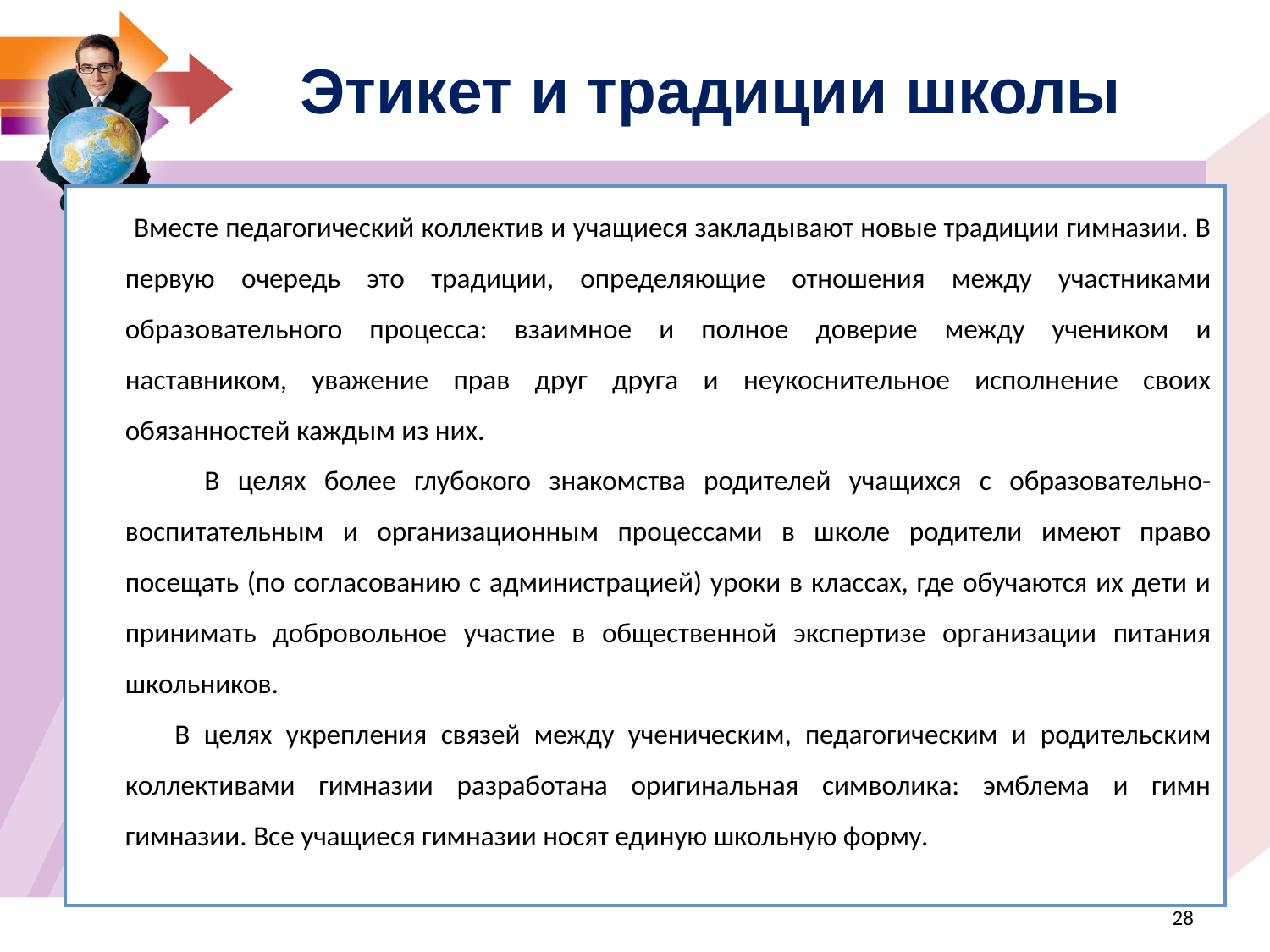

Этикет и традиции школы
         Вместе педагогический коллектив и учащиеся закладывают новые традиции гимназии. В первую очередь это традиции, определяющие отношения между участниками образовательного процесса: взаимное и полное доверие между учеником и наставником, уважение прав друг друга и неукоснительное исполнение своих обязанностей каждым из них.
       В целях более глубокого знакомства родителей учащихся с образовательно-воспитательным и организационным процессами в школе родители имеют право посещать (по согласованию с администрацией) уроки в классах, где обучаются их дети и принимать добровольное участие в общественной экспертизе организации питания школьников.
       В целях укрепления связей между ученическим, педагогическим и родительским коллективами гимназии разработана оригинальная символика: эмблема и гимн гимназии. Все учащиеся гимназии носят единую школьную форму.
28